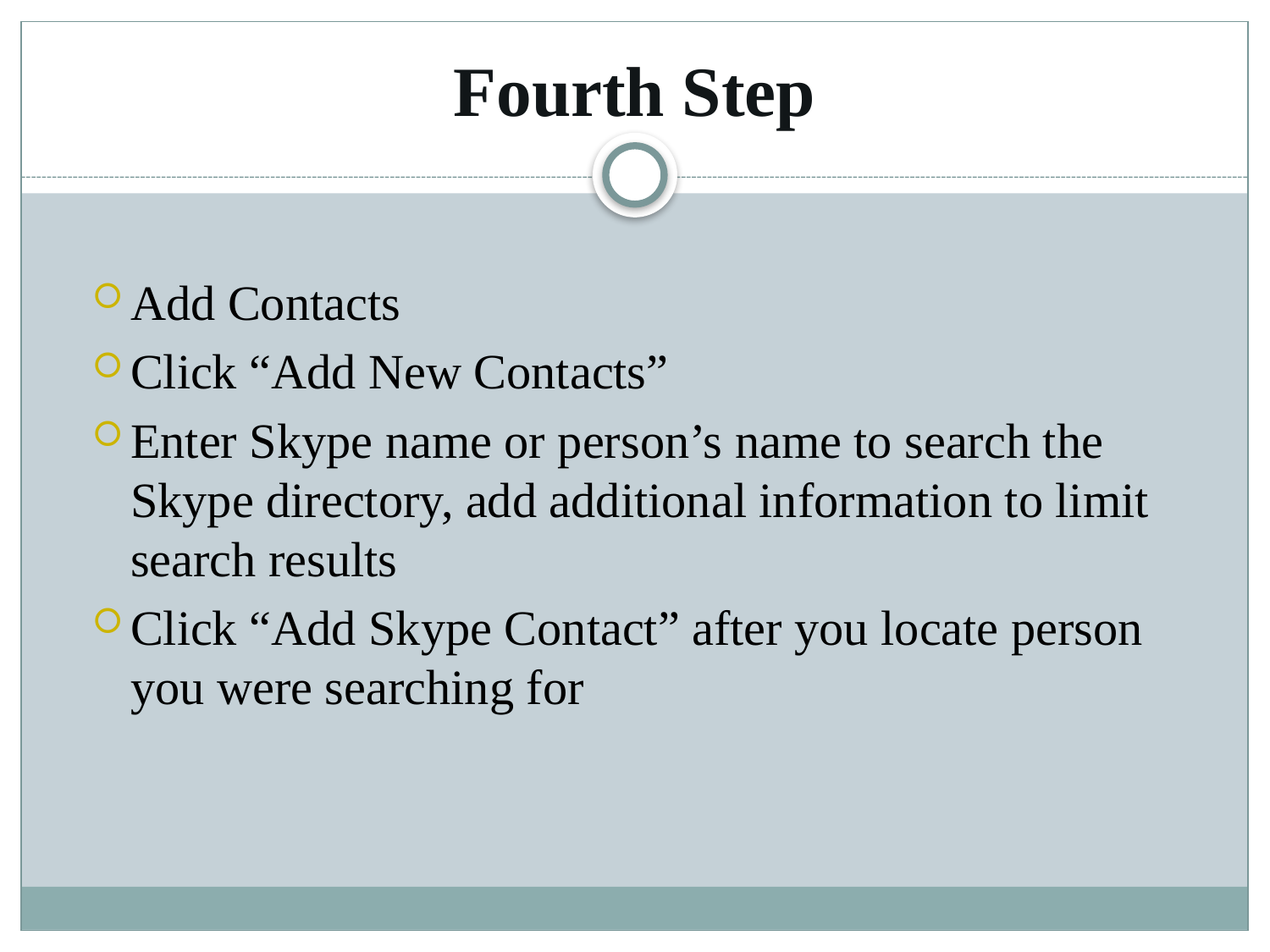

# Fourth Step
Add Contacts
Click “Add New Contacts”
Enter Skype name or person’s name to search the Skype directory, add additional information to limit search results
Click “Add Skype Contact” after you locate person you were searching for